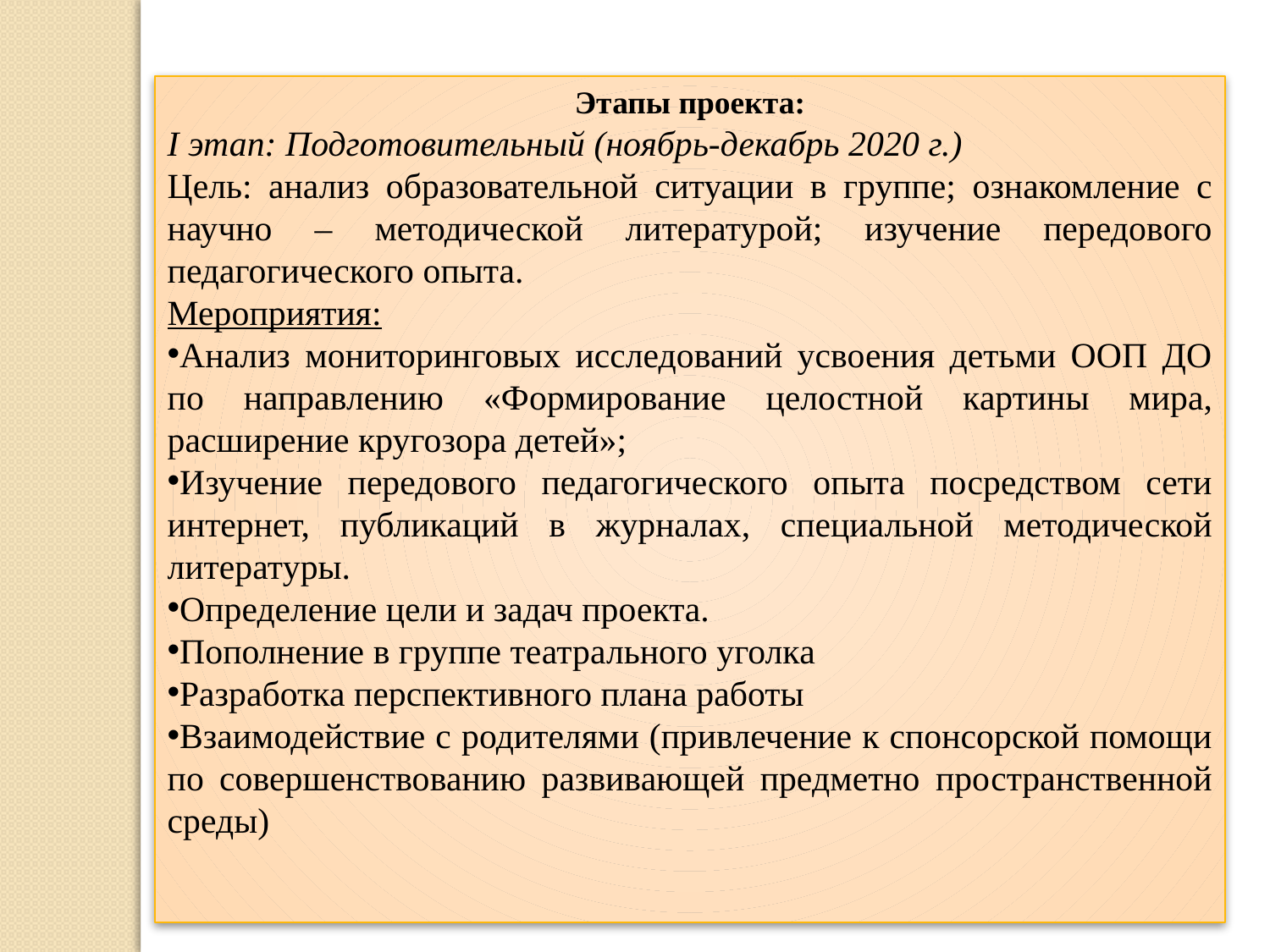

Этапы проекта:
I этап: Подготовительный (ноябрь-декабрь 2020 г.)
Цель: анализ образовательной ситуации в группе; ознакомление с научно – методической литературой; изучение передового педагогического опыта.
Мероприятия:
Анализ мониторинговых исследований усвоения детьми ООП ДО по направлению «Формирование целостной картины мира, расширение кругозора детей»;
Изучение передового педагогического опыта посредством сети интернет, публикаций в журналах, специальной методической литературы.
Определение цели и задач проекта.
Пополнение в группе театрального уголка
Разработка перспективного плана работы
Взаимодействие с родителями (привлечение к спонсорской помощи по совершенствованию развивающей предметно пространственной среды)